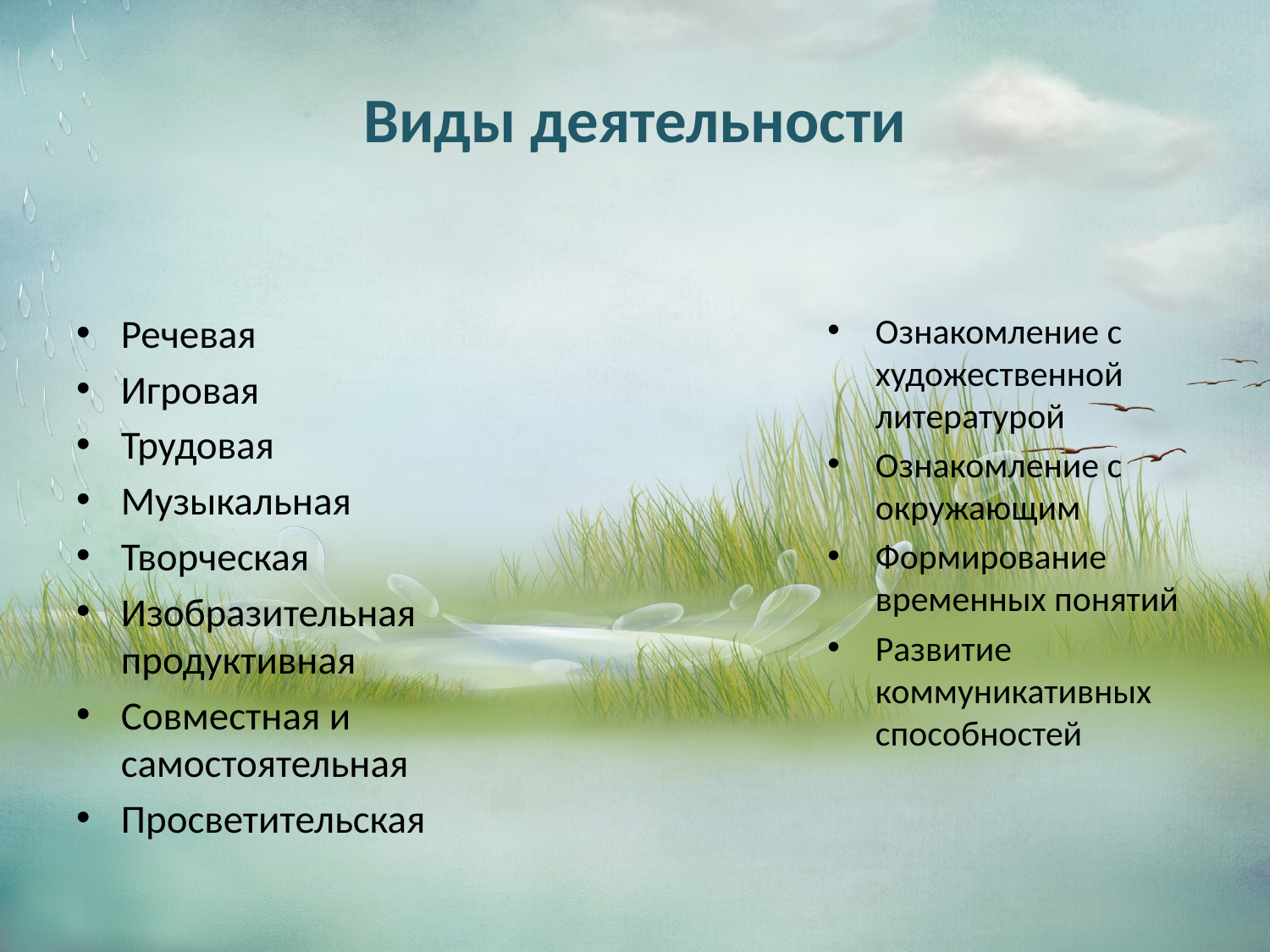

# Виды деятельности
Речевая
Игровая
Трудовая
Музыкальная
Творческая
Изобразительная продуктивная
Совместная и самостоятельная
Просветительская
Ознакомление с художественной литературой
Ознакомление с окружающим
Формирование временных понятий
Развитие коммуникативных способностей